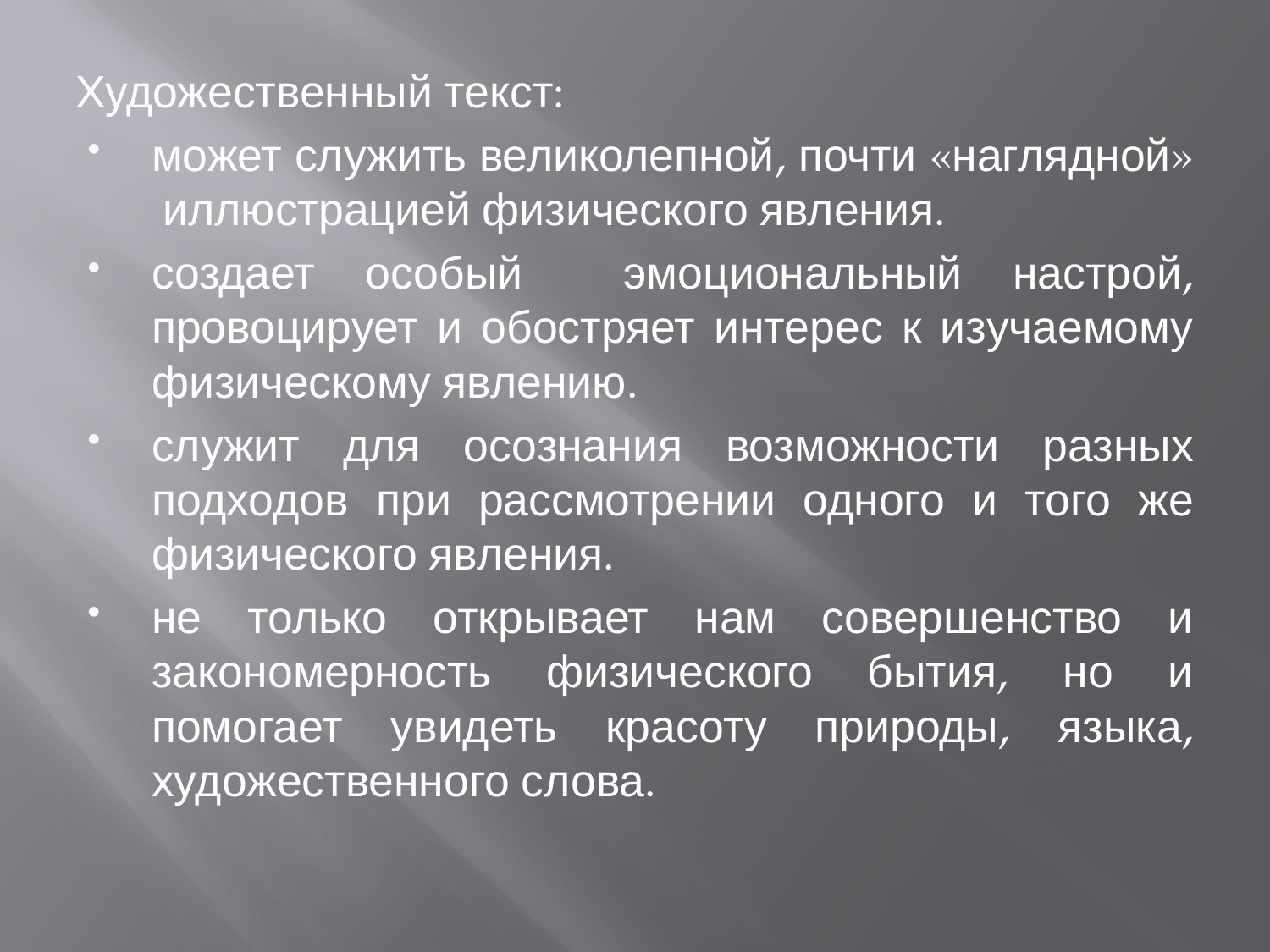

Художественный текст:
может служить великолепной, почти «наглядной»  иллюстрацией физического явления.
создает особый  эмоциональный настрой, провоцирует и обостряет интерес к изучаемому физическому явлению.
служит для осознания возможности разных подходов при рассмотрении одного и того же физического явления.
не только открывает нам совершенство и закономерность физического бытия, но и помогает увидеть красоту природы, языка, художественного слова.